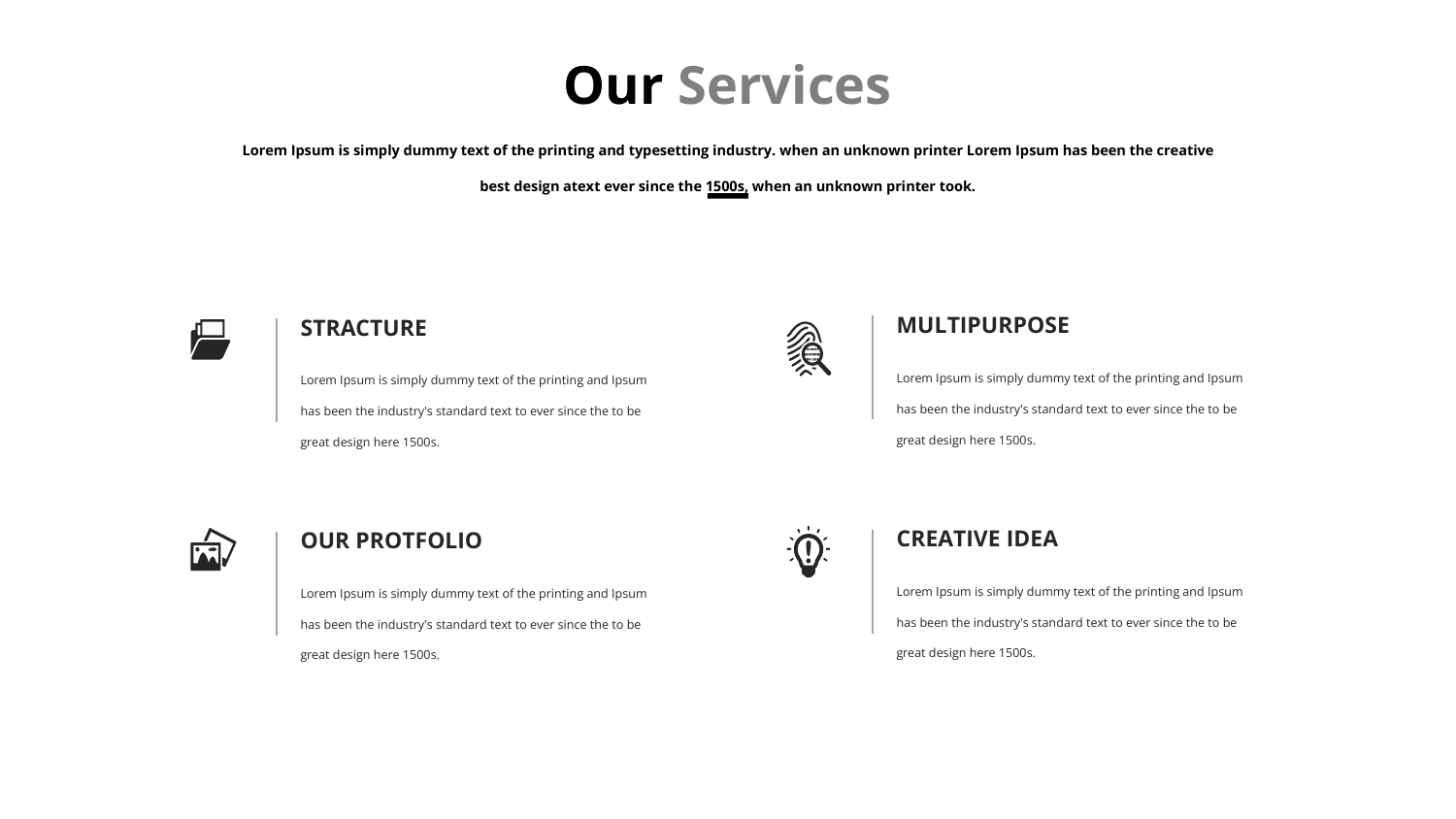

Our Services
Lorem Ipsum is simply dummy text of the printing and typesetting industry. when an unknown printer Lorem Ipsum has been the creative best design atext ever since the 1500s, when an unknown printer took.

MULTIPURPOSE
Lorem Ipsum is simply dummy text of the printing and Ipsum has been the industry's standard text to ever since the to be great design here 1500s.
STRACTURE
Lorem Ipsum is simply dummy text of the printing and Ipsum has been the industry's standard text to ever since the to be great design here 1500s.

CREATIVE IDEA
Lorem Ipsum is simply dummy text of the printing and Ipsum has been the industry's standard text to ever since the to be great design here 1500s.
OUR PROTFOLIO
Lorem Ipsum is simply dummy text of the printing and Ipsum has been the industry's standard text to ever since the to be great design here 1500s.